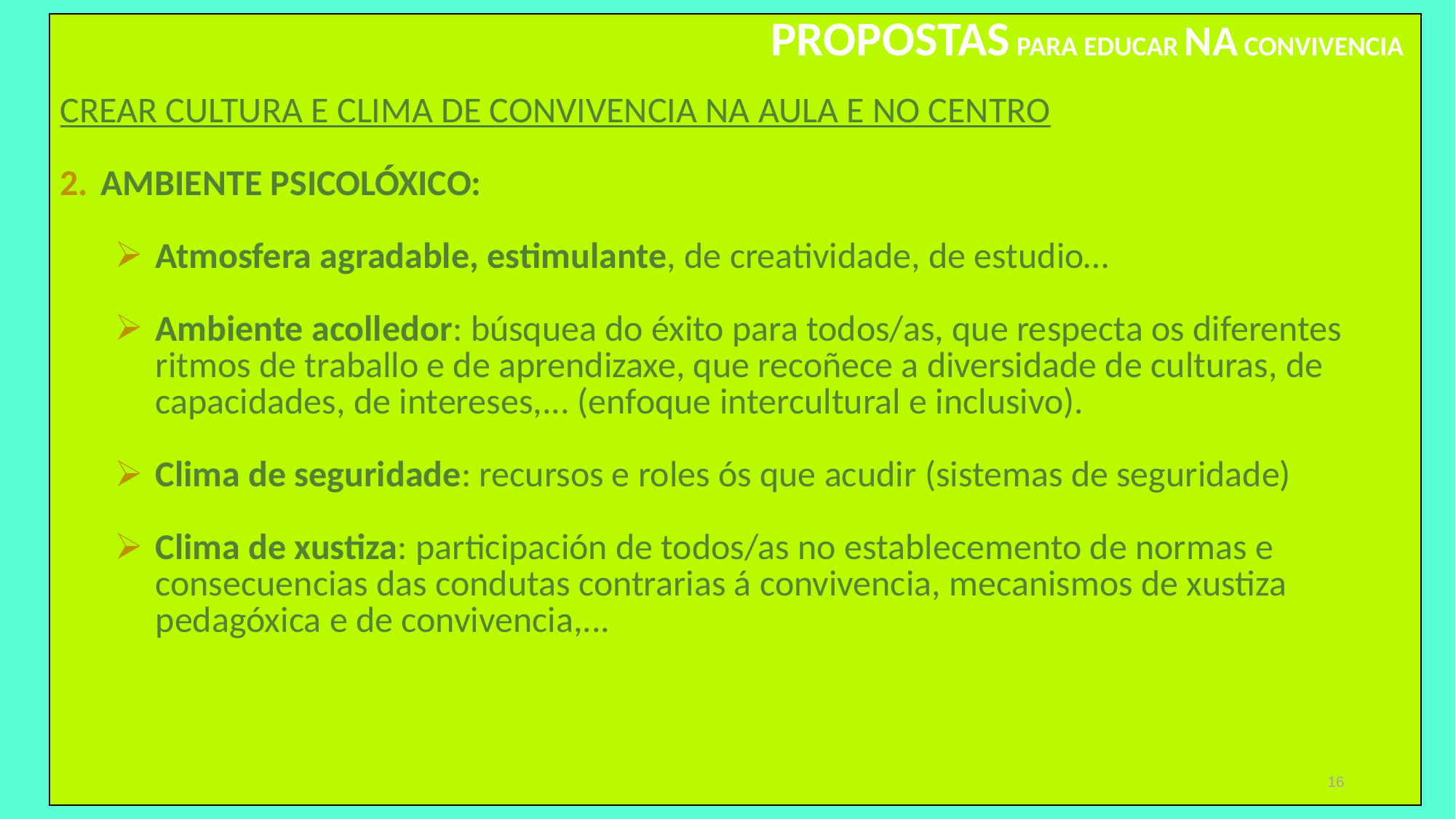

| PROPOSTAS PARA EDUCAR NA CONVIVENCIA CREAR CULTURA E CLIMA DE CONVIVENCIA NA AULA E NO CENTRO AMBIENTE PSICOLÓXICO: Atmosfera agradable, estimulante, de creatividade, de estudio… Ambiente acolledor: búsquea do éxito para todos/as, que respecta os diferentes ritmos de traballo e de aprendizaxe, que recoñece a diversidade de culturas, de capacidades, de intereses,... (enfoque intercultural e inclusivo). Clima de seguridade: recursos e roles ós que acudir (sistemas de seguridade) Clima de xustiza: participación de todos/as no establecemento de normas e consecuencias das condutas contrarias á convivencia, mecanismos de xustiza pedagóxica e de convivencia,... |
| --- |
16